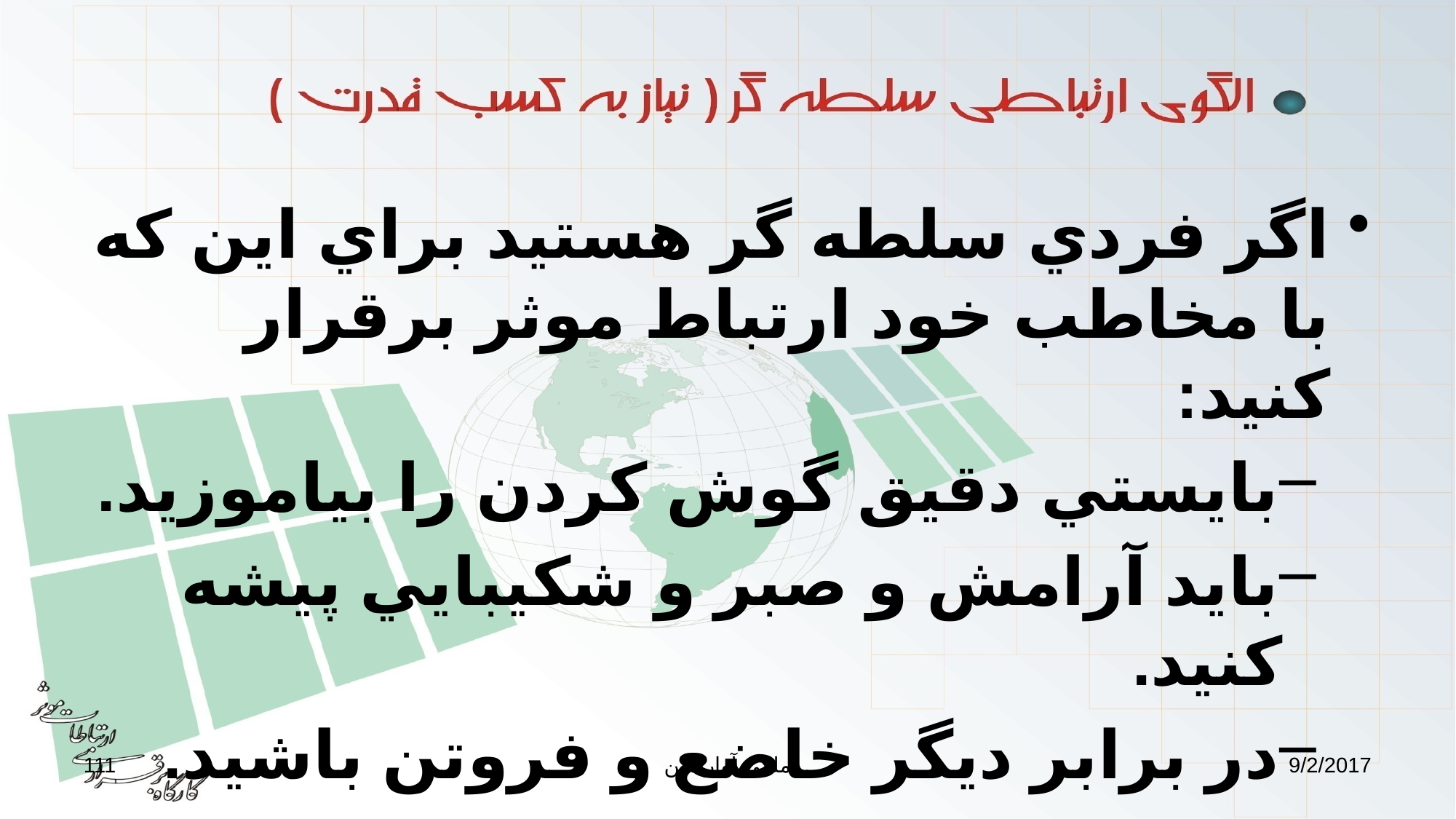

اگر فردي سلطه گر هستيد براي اين كه با مخاطب خود ارتباط موثر برقرار كنيد:
بايستي دقيق گوش كردن را بياموزيد.
بايد آرامش و صبر و شكيبايي پيشه كنيد.
در برابر ديگر خاضع و فروتن باشيد.
111
ملکی آوارسین
9/2/2017